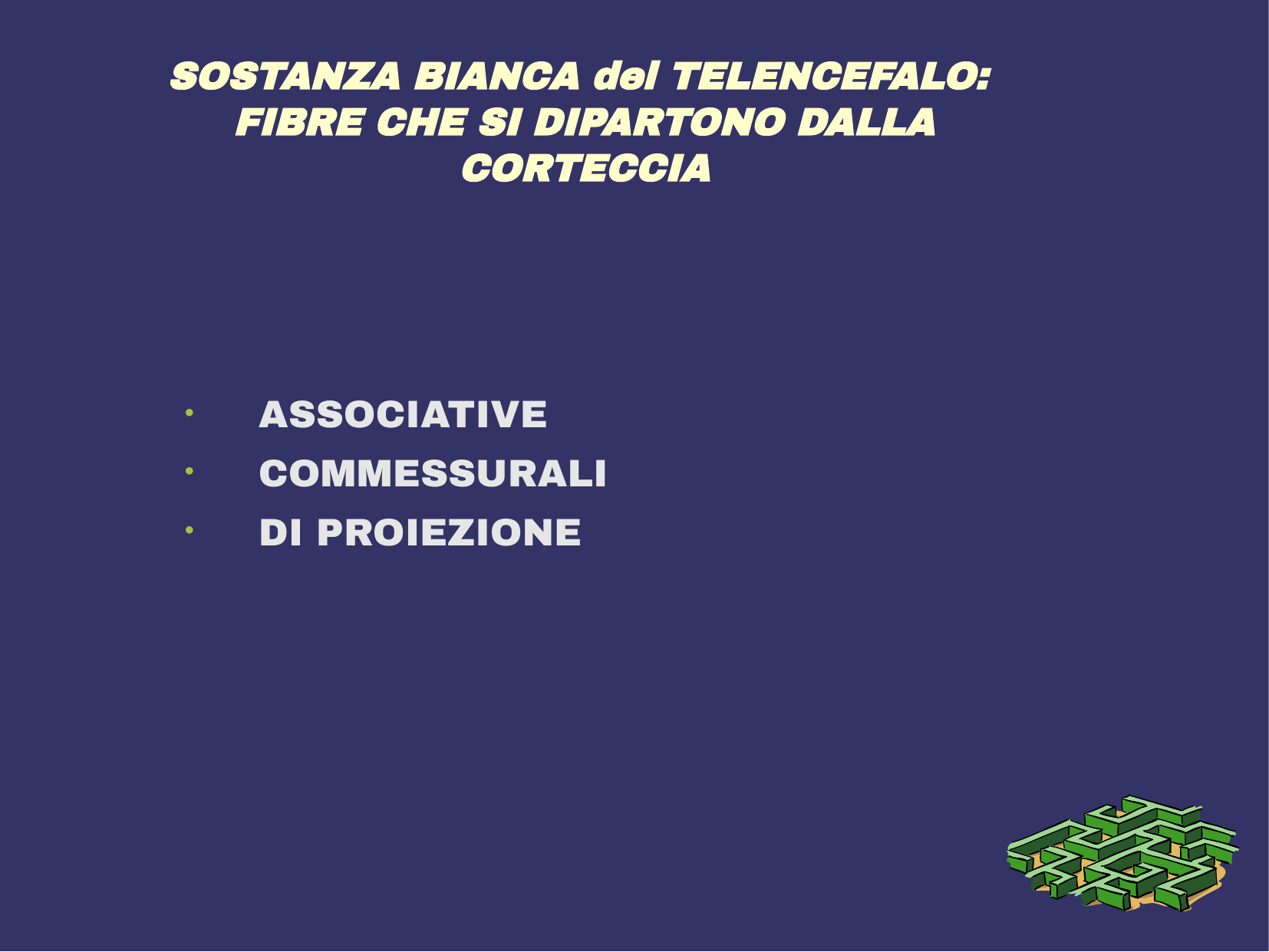

# SOSTANZA BIANCA del TELENCEFALO: FIBRE CHE SI DIPARTONO DALLA CORTECCIA
ASSOCIATIVE
COMMESSURALI
DI PROIEZIONE